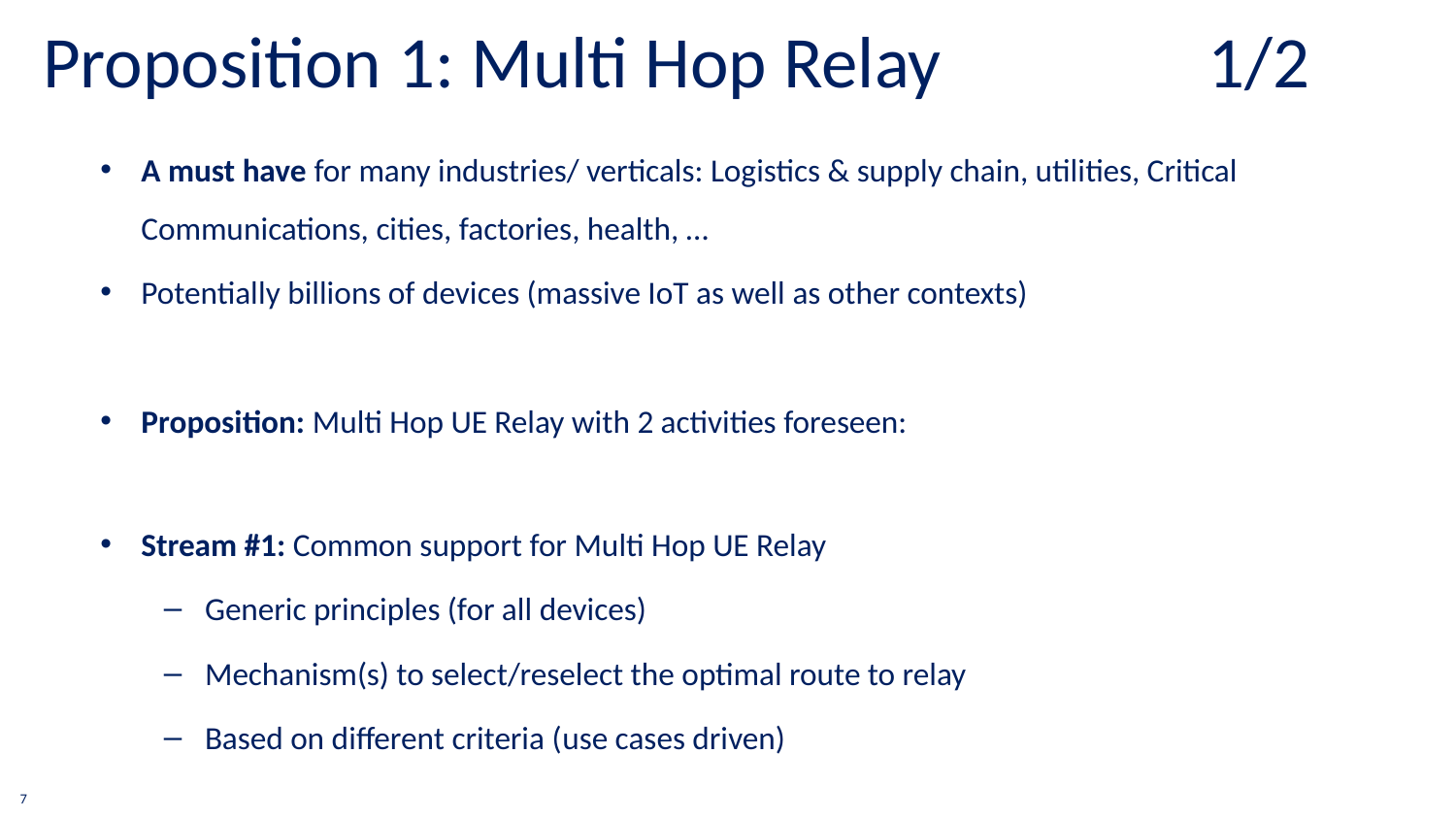

Proposition 1: Multi Hop Relay		1/2
A must have for many industries/ verticals: Logistics & supply chain, utilities, Critical Communications, cities, factories, health, …
Potentially billions of devices (massive IoT as well as other contexts)

Proposition: Multi Hop UE Relay with 2 activities foreseen:
Stream #1: Common support for Multi Hop UE Relay
Generic principles (for all devices)
Mechanism(s) to select/reselect the optimal route to relay
Based on different criteria (use cases driven)